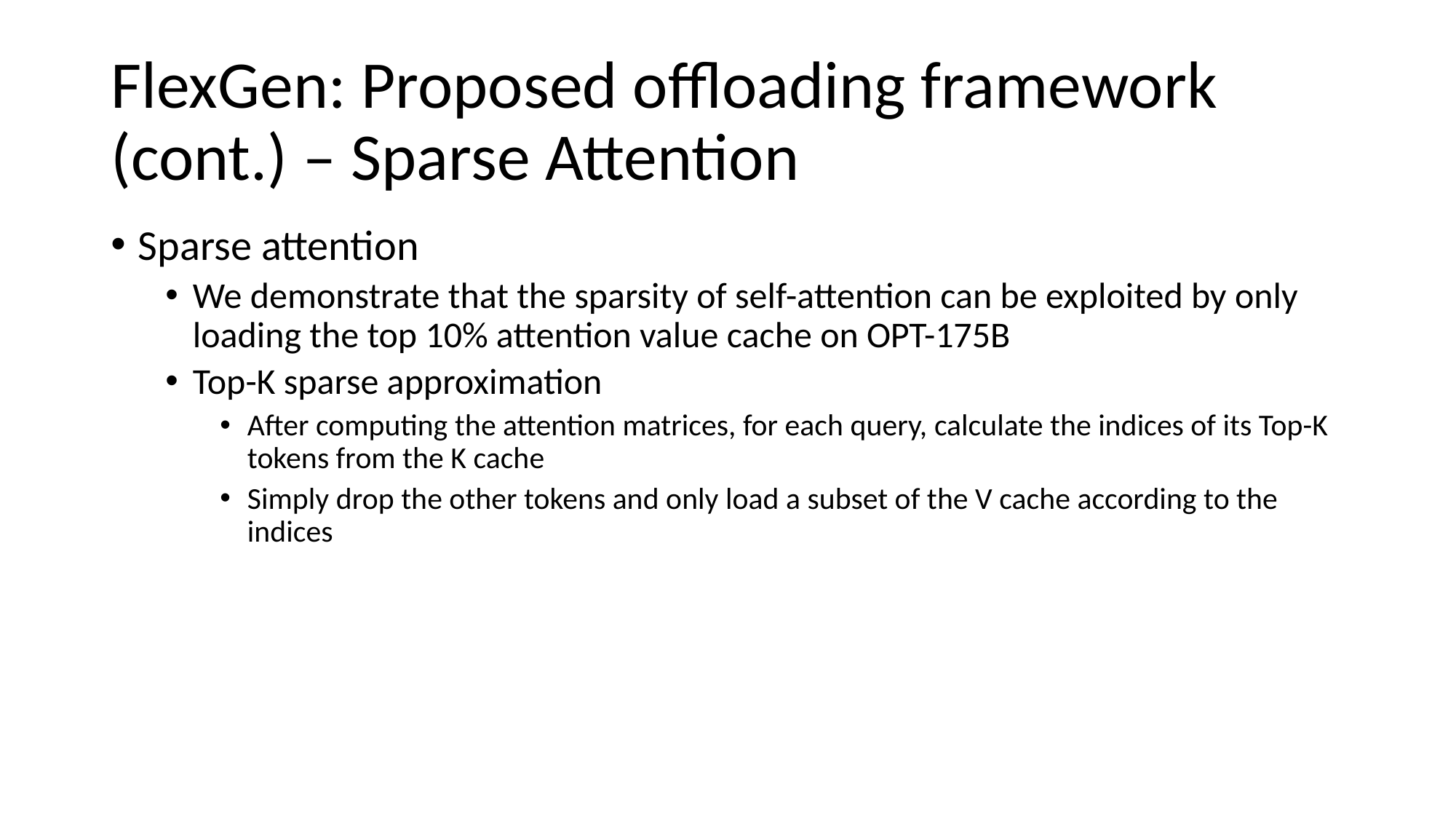

# FlexGen: Proposed offloading framework (cont.) – Sparse Attention
Sparse attention
We demonstrate that the sparsity of self-attention can be exploited by only loading the top 10% attention value cache on OPT-175B
Top-K sparse approximation
After computing the attention matrices, for each query, calculate the indices of its Top-K tokens from the K cache
Simply drop the other tokens and only load a subset of the V cache according to the indices